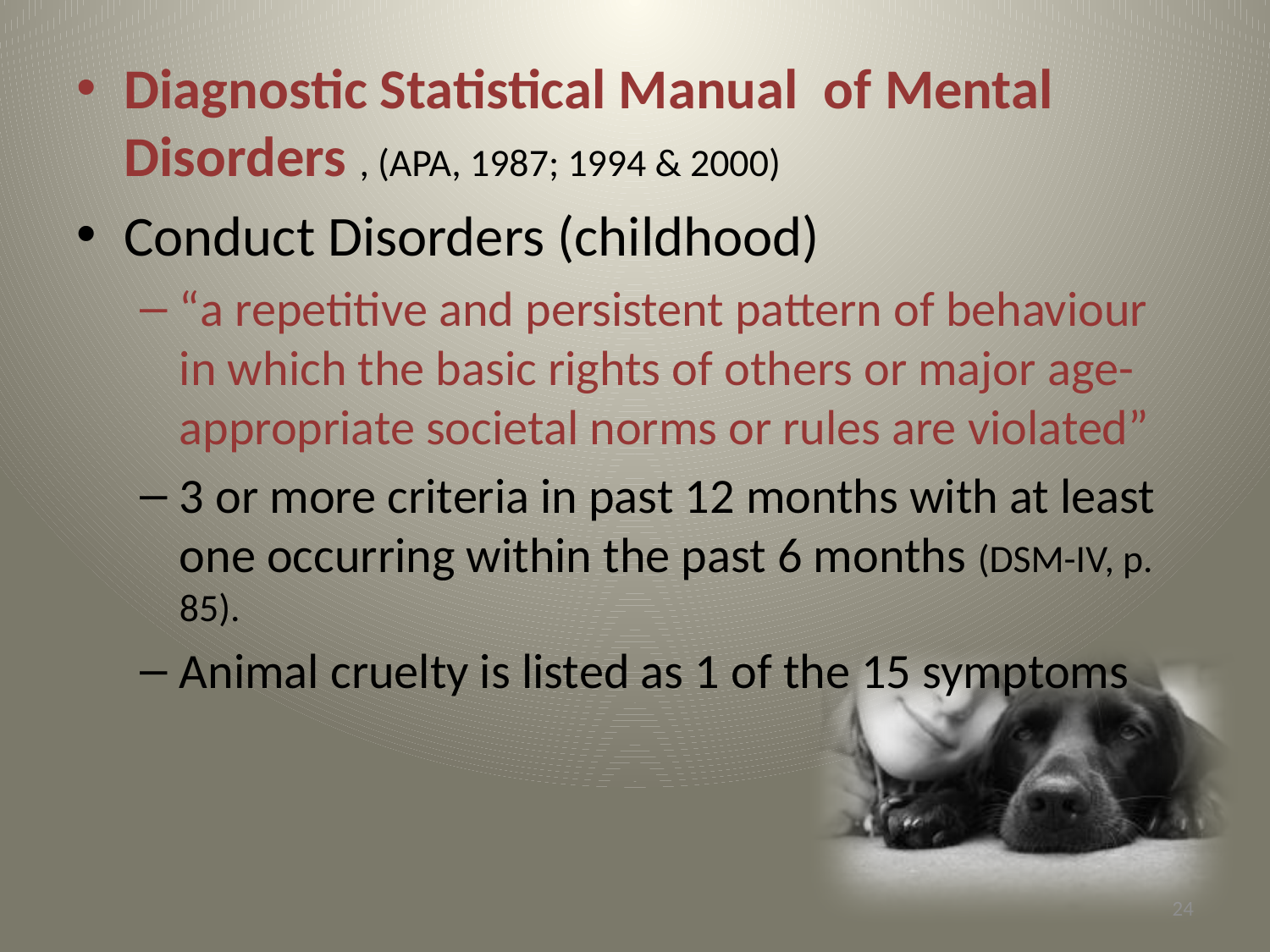

Diagnostic Statistical Manual  of Mental Disorders , (APA, 1987; 1994 & 2000)
Conduct Disorders (childhood)
“a repetitive and persistent pattern of behaviour in which the basic rights of others or major age-appropriate societal norms or rules are violated”
3 or more criteria in past 12 months with at least one occurring within the past 6 months (DSM-IV, p. 85).
Animal cruelty is listed as 1 of the 15 symptoms
24